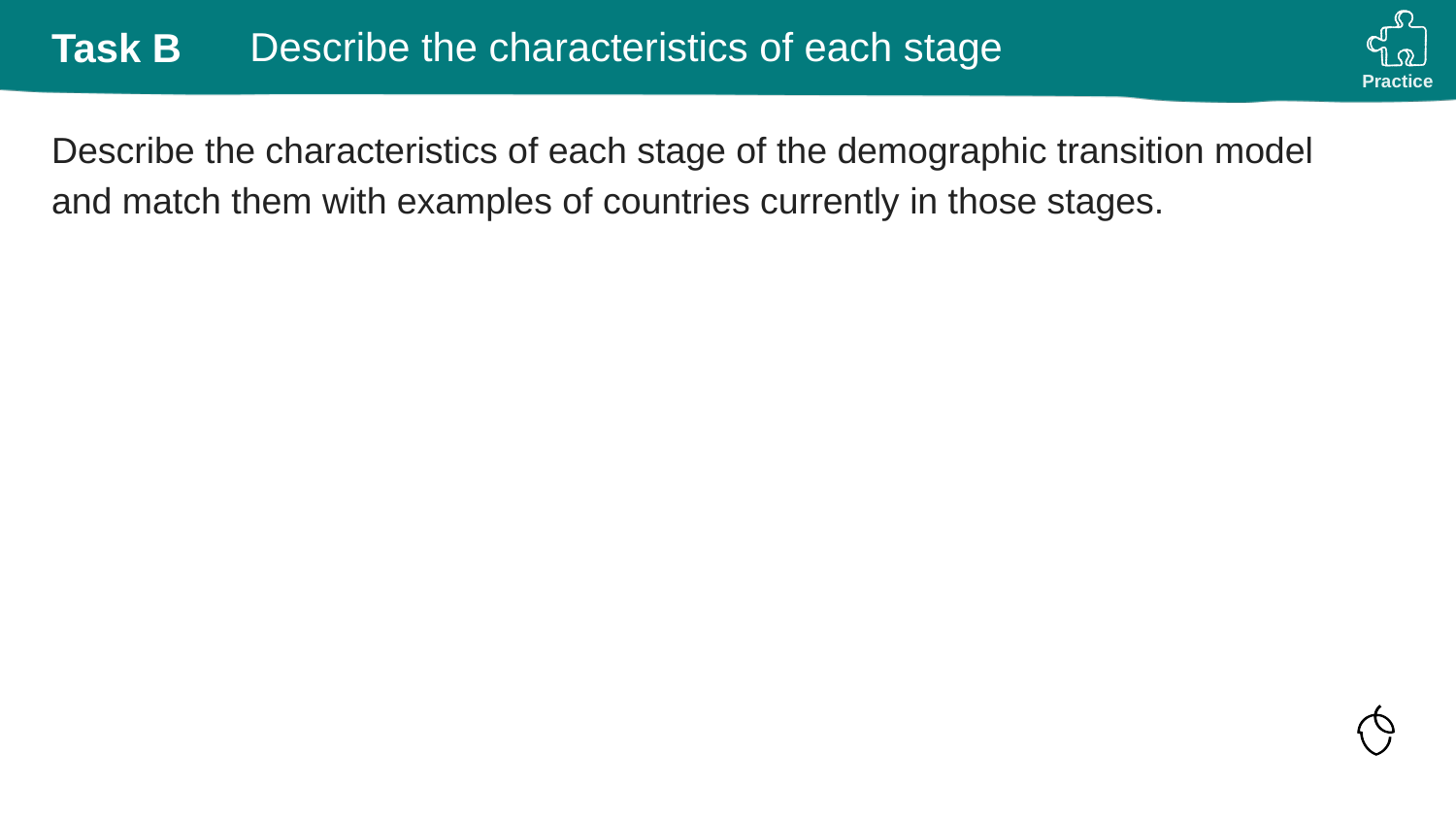

Describe the characteristics of each stage
Describe the characteristics of each stage of the demographic transition model and match them with examples of countries currently in those stages.